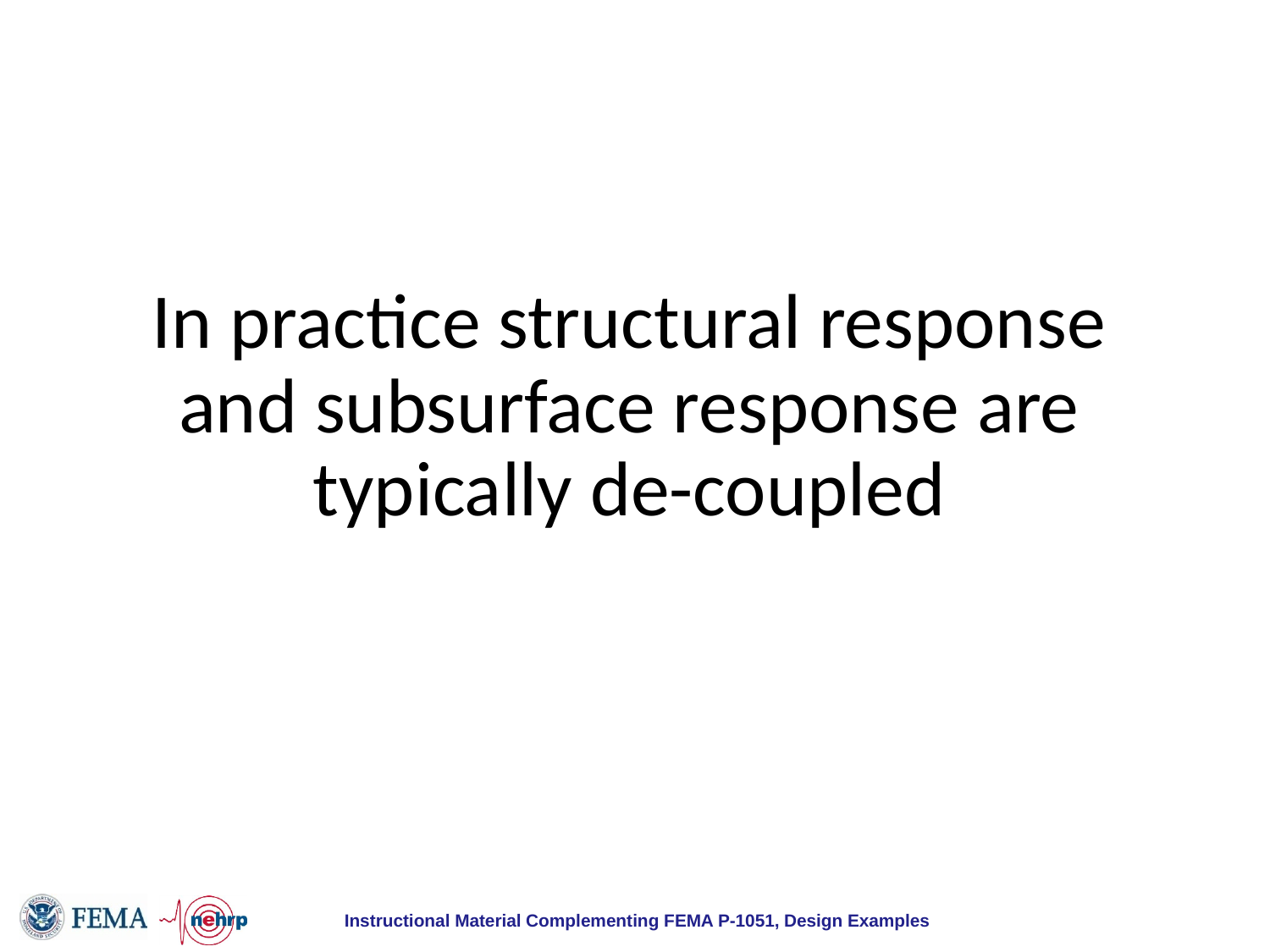

# In practice structural response and subsurface response are typically de-coupled